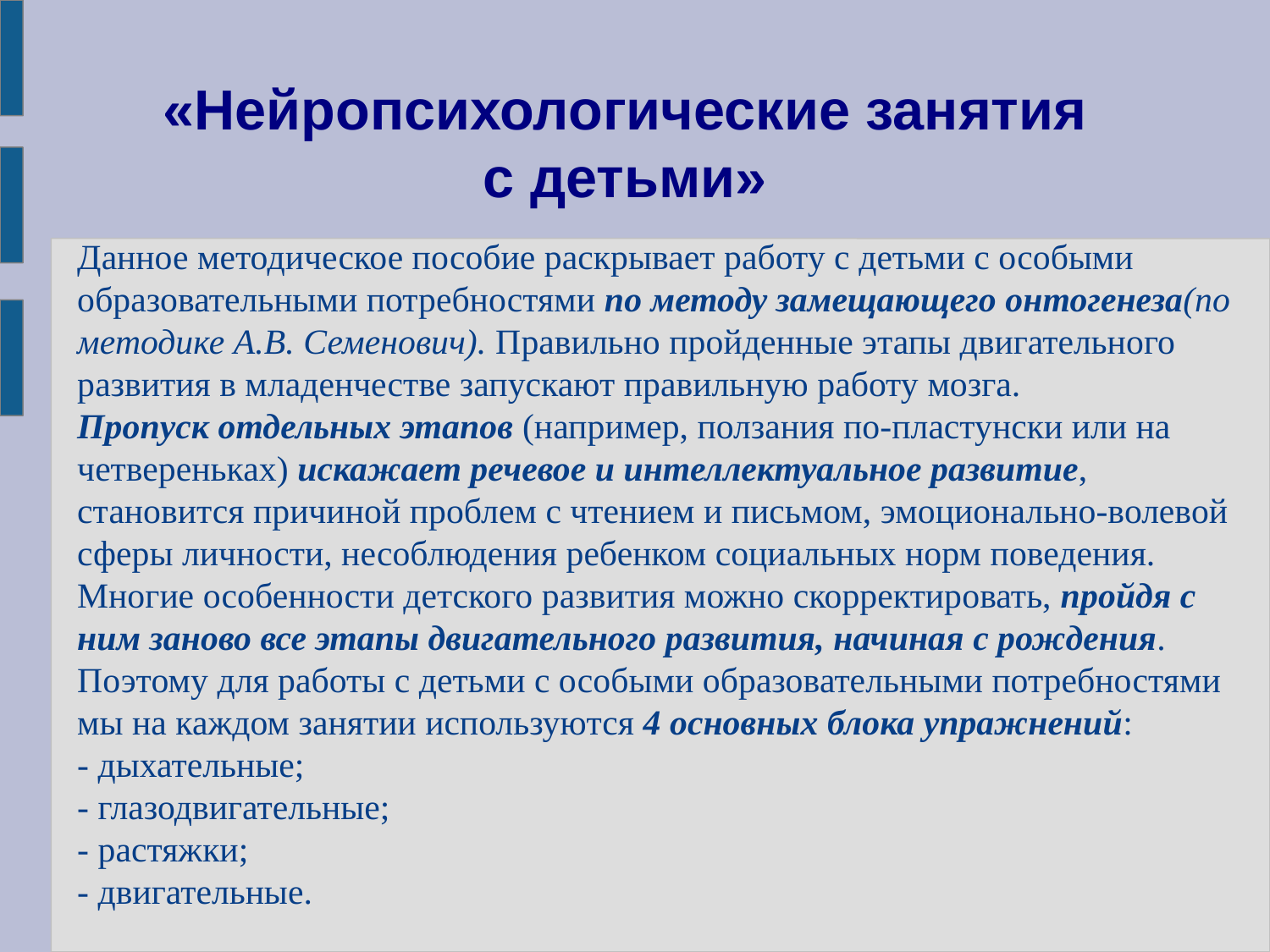

# «Нейропсихологические занятия с детьми»

Данное методическое пособие раскрывает работу с детьми с особыми образовательными потребностями по методу замещающего онтогенеза(по методике А.В. Семенович). Правильно пройденные этапы двигательного развития в младенчестве запускают правильную работу мозга.
Пропуск отдельных этапов (например, ползания по-пластунски или на четвереньках) искажает речевое и интеллектуальное развитие, становится причиной проблем с чтением и письмом, эмоционально-волевой сферы личности, несоблюдения ребенком социальных норм поведения. Многие особенности детского развития можно скорректировать, пройдя с ним заново все этапы двигательного развития, начиная с рождения. Поэтому для работы с детьми с особыми образовательными потребностями  мы на каждом занятии используются 4 основных блока упражнений:
- дыхательные;
- глазодвигательные;
- растяжки;
- двигательные.